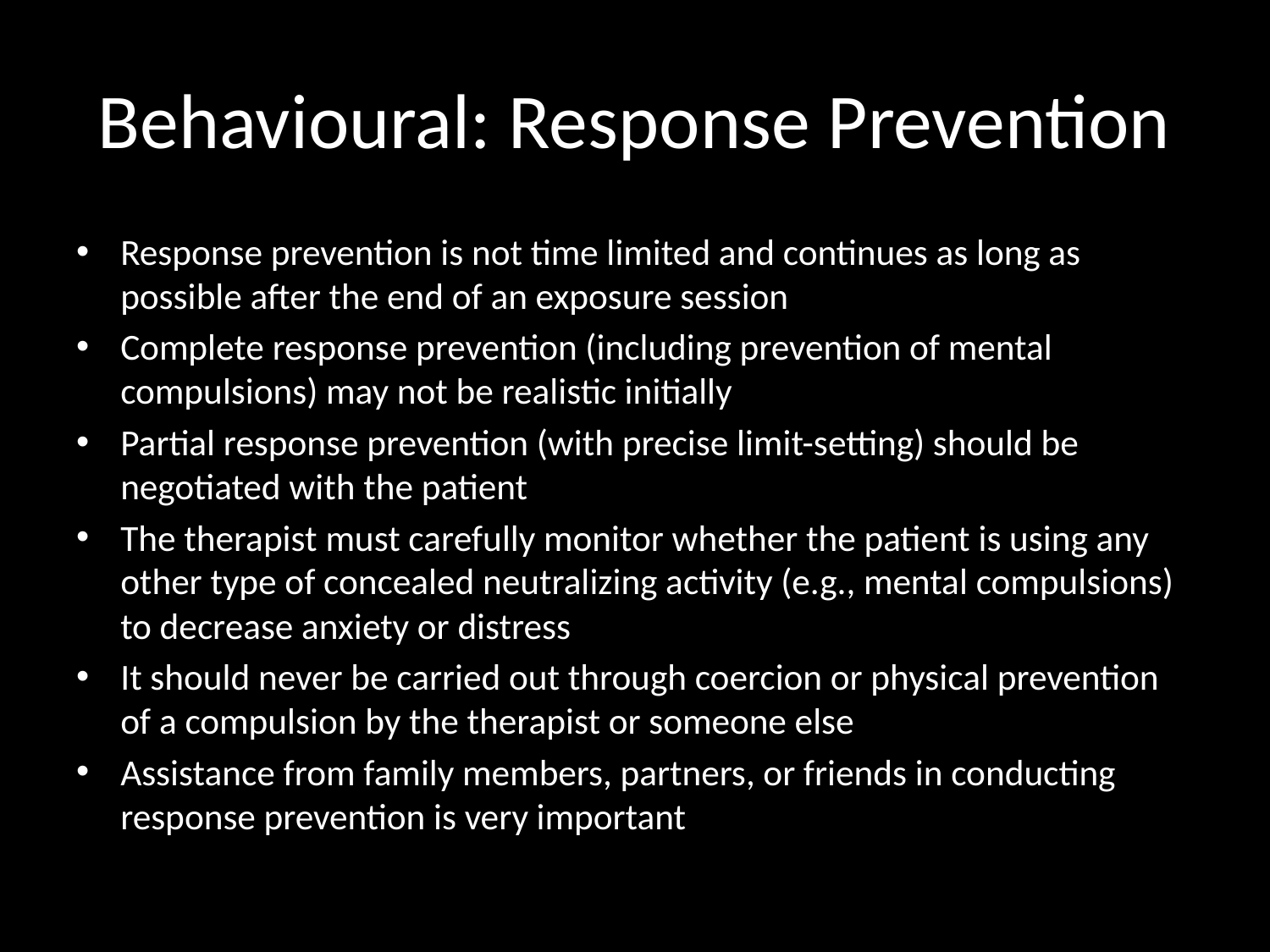

# Behavioural: Response Prevention
Response prevention is not time limited and continues as long as possible after the end of an exposure session
Complete response prevention (including prevention of mental compulsions) may not be realistic initially
Partial response prevention (with precise limit-setting) should be negotiated with the patient
The therapist must carefully monitor whether the patient is using any other type of concealed neutralizing activity (e.g., mental compulsions) to decrease anxiety or distress
It should never be carried out through coercion or physical prevention of a compulsion by the therapist or someone else
Assistance from family members, partners, or friends in conducting response prevention is very important